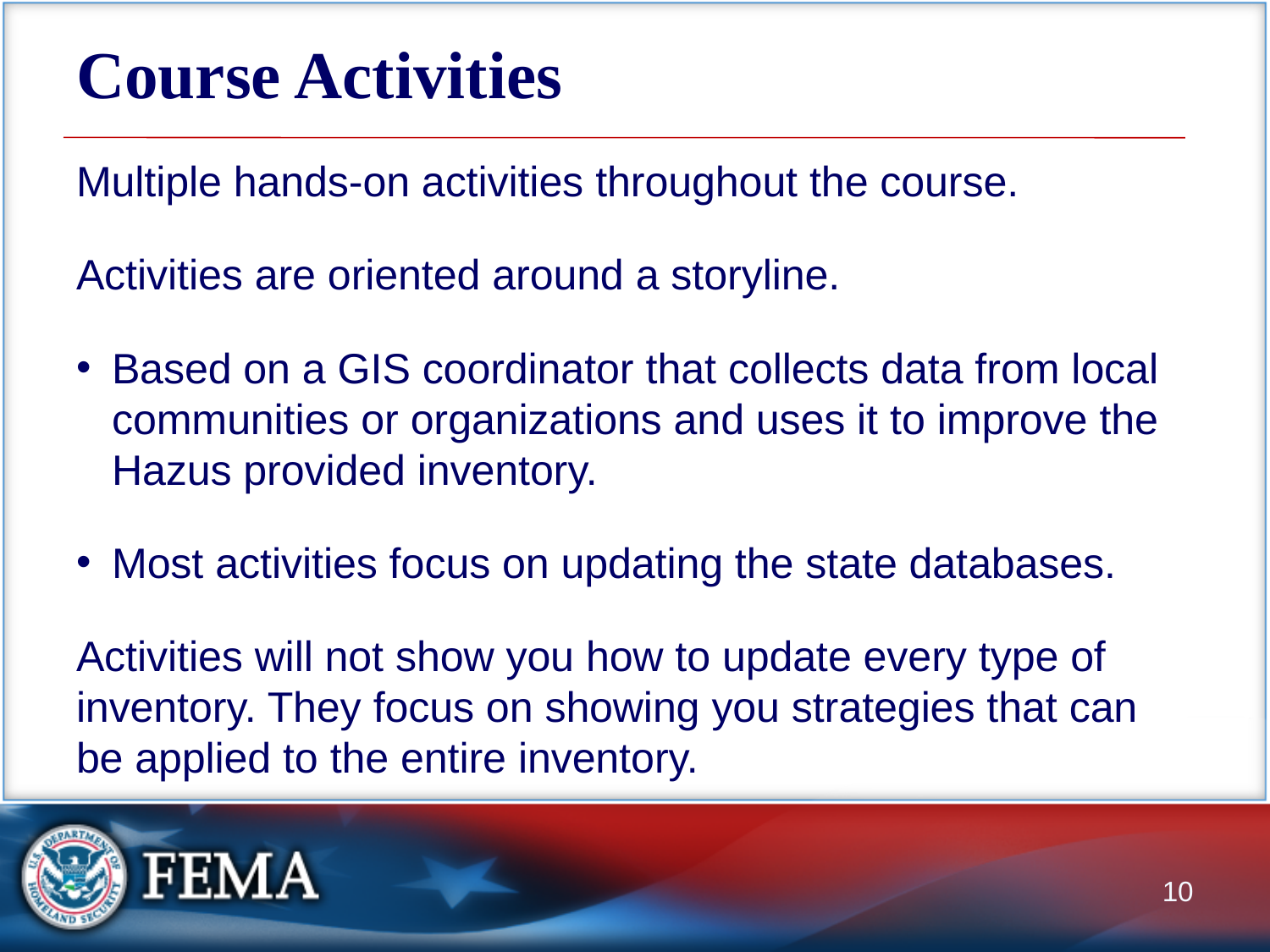

# Course Activities
Multiple hands-on activities throughout the course.
Activities are oriented around a storyline.
Based on a GIS coordinator that collects data from local communities or organizations and uses it to improve the Hazus provided inventory.
Most activities focus on updating the state databases.
Activities will not show you how to update every type of inventory. They focus on showing you strategies that can be applied to the entire inventory.
10